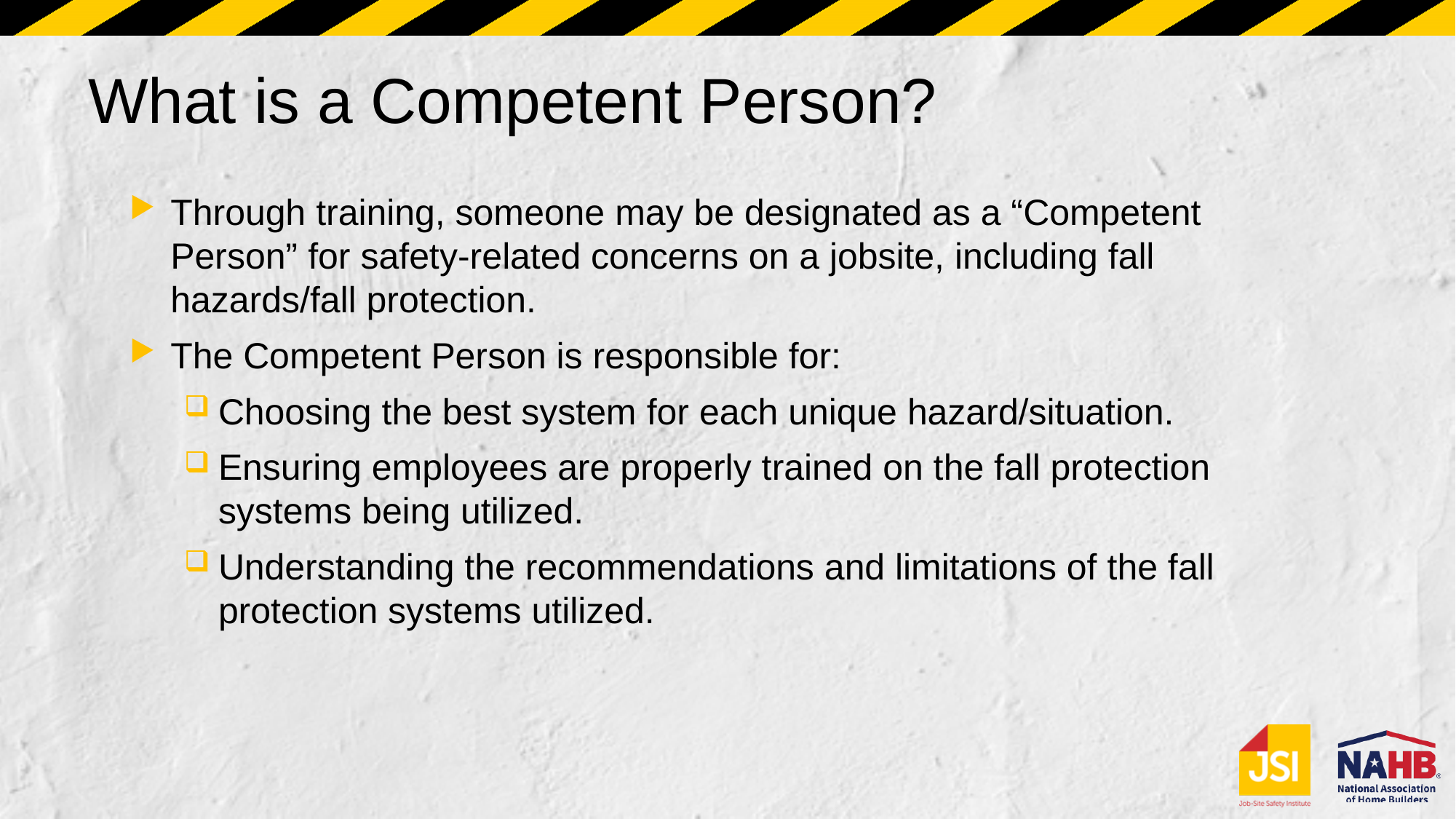

# What is a Competent Person?
Through training, someone may be designated as a “Competent Person” for safety-related concerns on a jobsite, including fall hazards/fall protection.
The Competent Person is responsible for:
Choosing the best system for each unique hazard/situation.
Ensuring employees are properly trained on the fall protection systems being utilized.
Understanding the recommendations and limitations of the fall protection systems utilized.